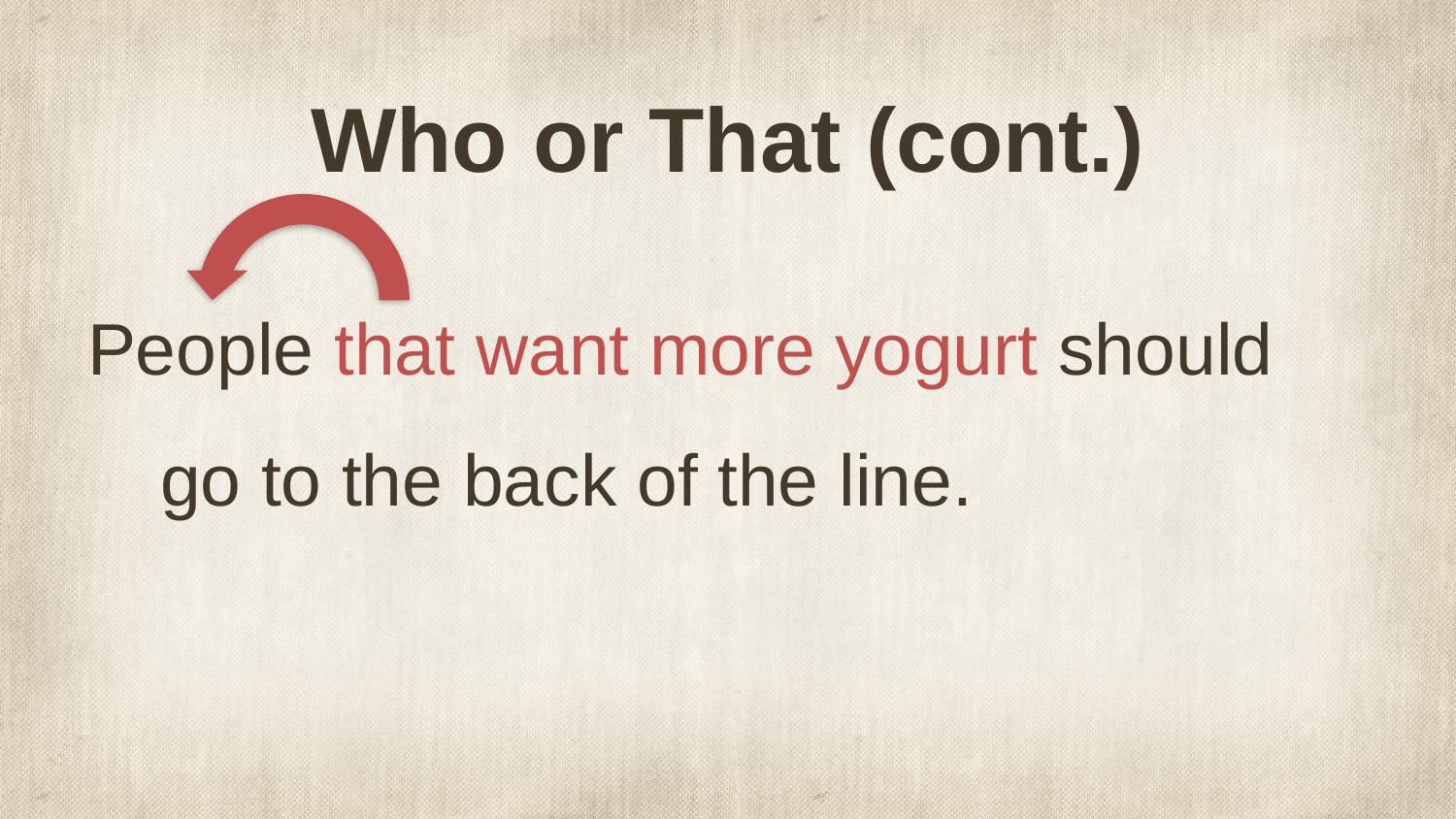

# Who or That (cont.)

People that want more yogurt should go to the back of the line.